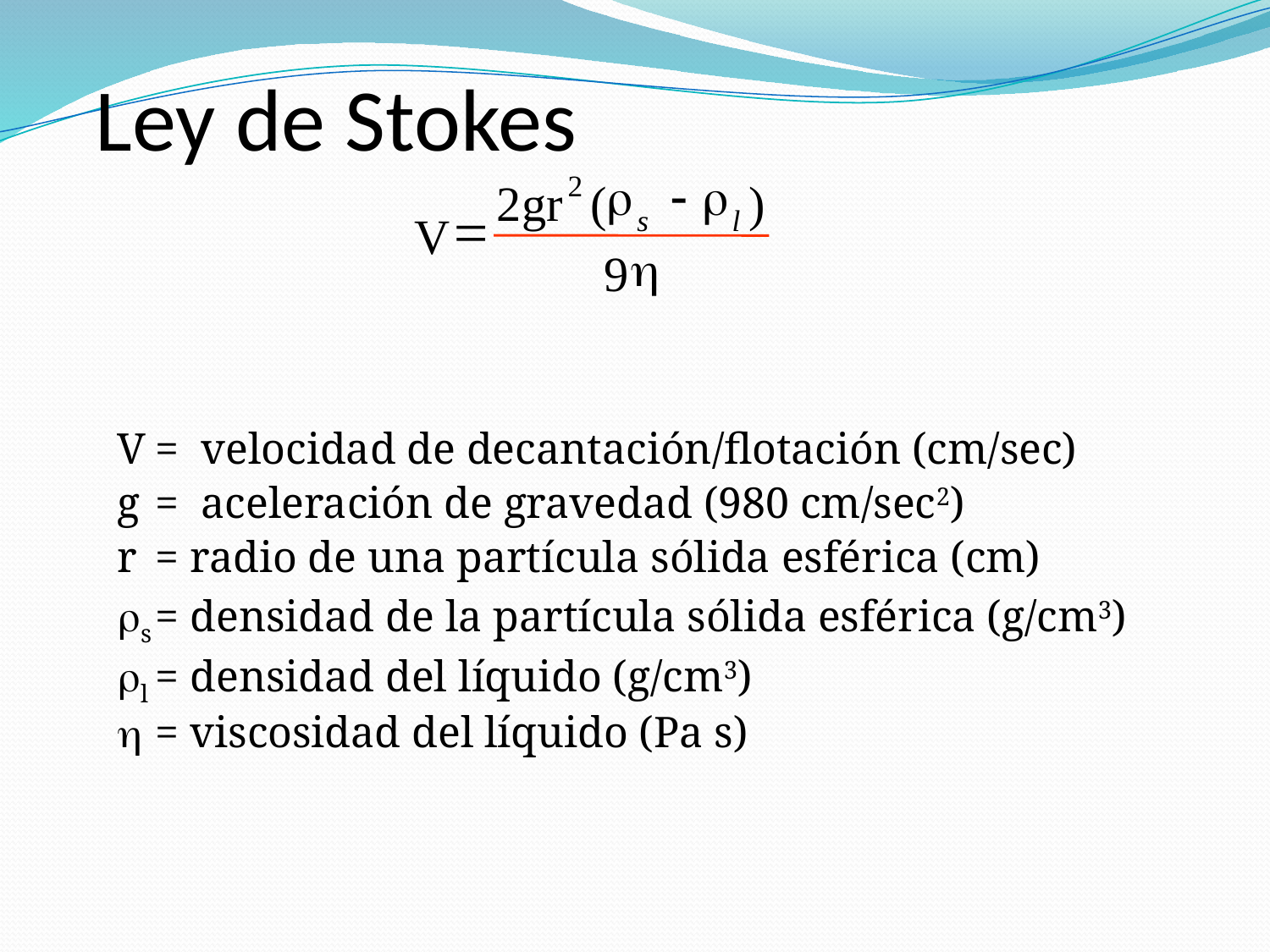

# Ley de Stokes
ρ
−
ρ
2
2gr
(
)
=
s
l
V

η
9

V	=  velocidad de decantación/flotación (cm/sec)
g	=  aceleración de gravedad (980 cm/sec2)
r 	= radio de una partícula sólida esférica (cm)
ρs	= densidad de la partícula sólida esférica (g/cm3)
ρl	= densidad del líquido (g/cm3)
η	= viscosidad del líquido (Pa s)